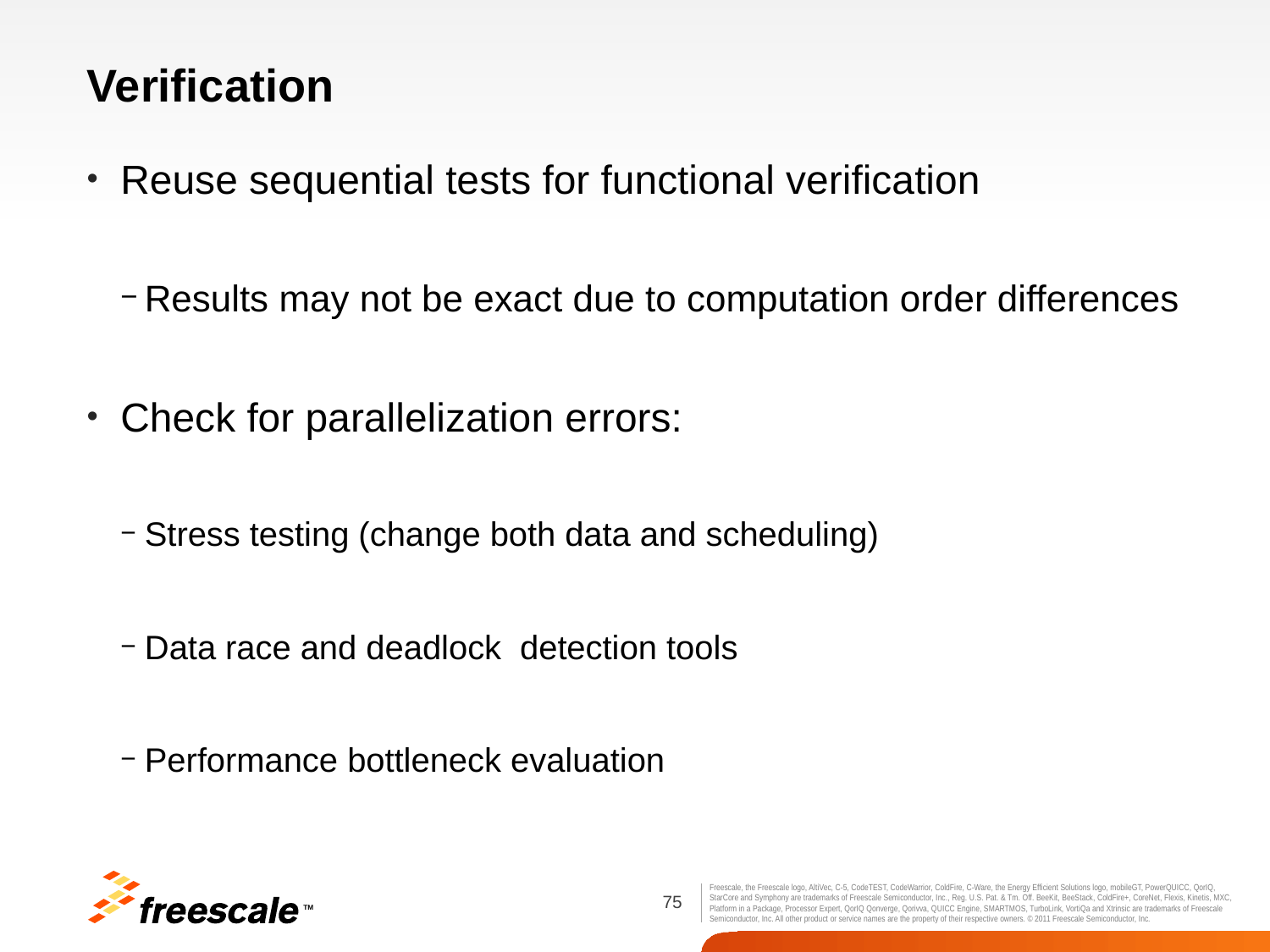

# Verification
Reuse sequential tests for functional verification
Results may not be exact due to computation order differences
Check for parallelization errors:
Stress testing (change both data and scheduling)
Data race and deadlock  detection tools
Performance bottleneck evaluation